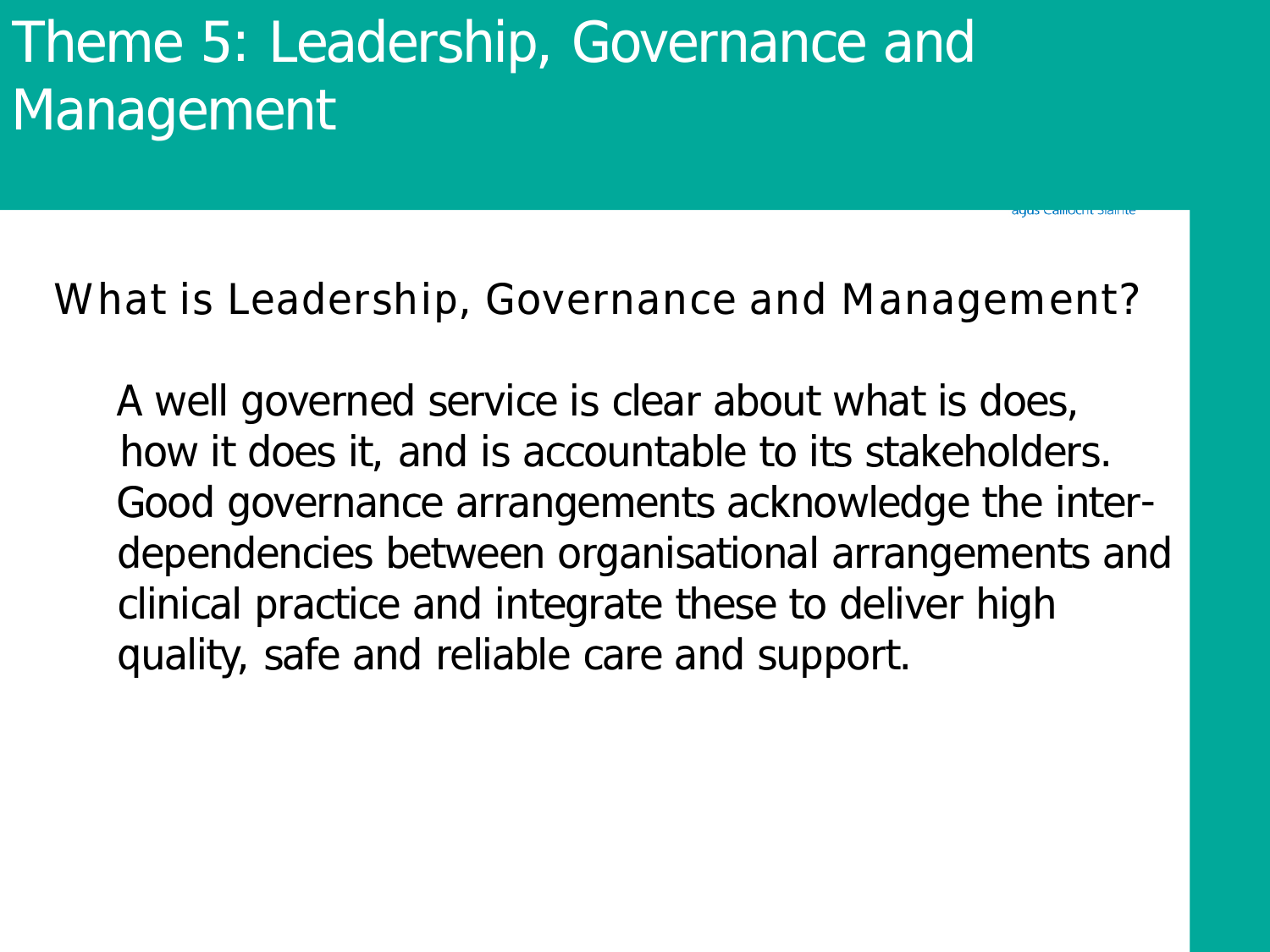

Theme 5: Leadership, Governance and Management
What is Leadership, Governance and Management?

     A well governed service is clear about what is does,
     how it does it, and is accountable to its stakeholders.
     Good governance arrangements acknowledge the inter-dependencies between organisational arrangements and clinical practice and integrate these to deliver high quality, safe and reliable care and support.